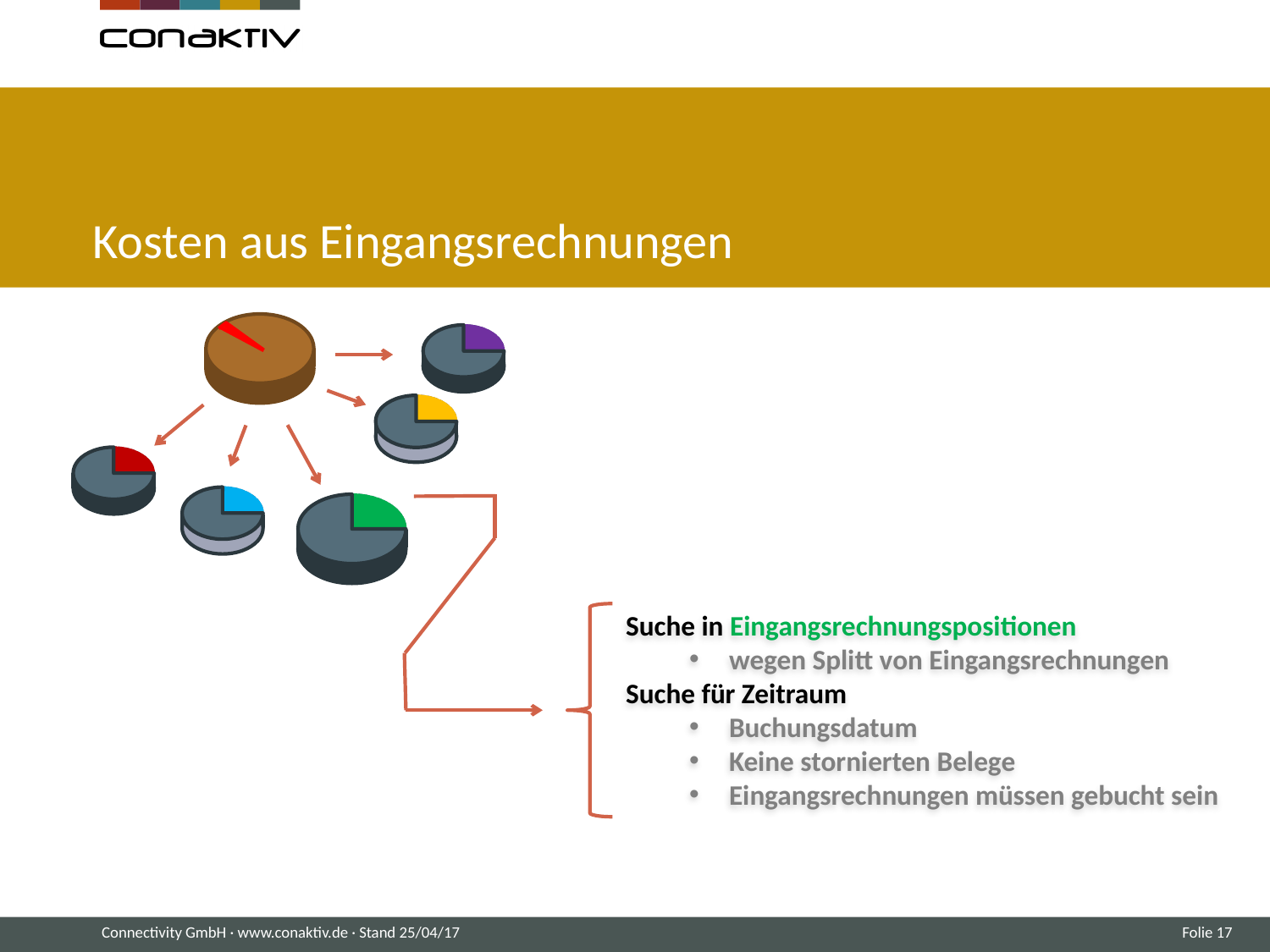

# Kosten aus Eingangsrechnungen

Suche in Eingangsrechnungspositionen
wegen Splitt von Eingangsrechnungen
Suche für Zeitraum
Buchungsdatum
Keine stornierten Belege
Eingangsrechnungen müssen gebucht sein